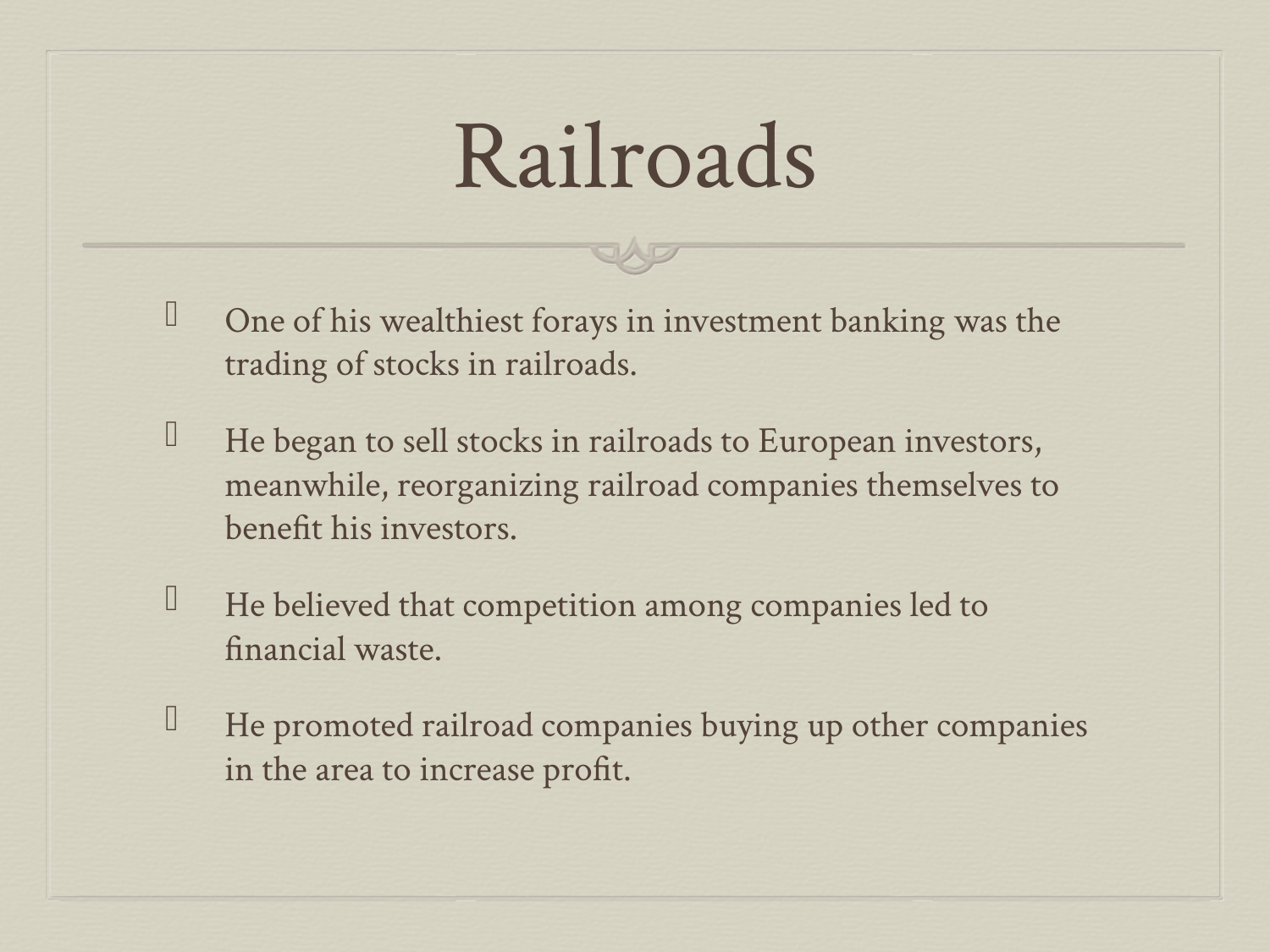

# Railroads
One of his wealthiest forays in investment banking was the trading of stocks in railroads.
He began to sell stocks in railroads to European investors, meanwhile, reorganizing railroad companies themselves to benefit his investors.
He believed that competition among companies led to financial waste.
He promoted railroad companies buying up other companies in the area to increase profit.